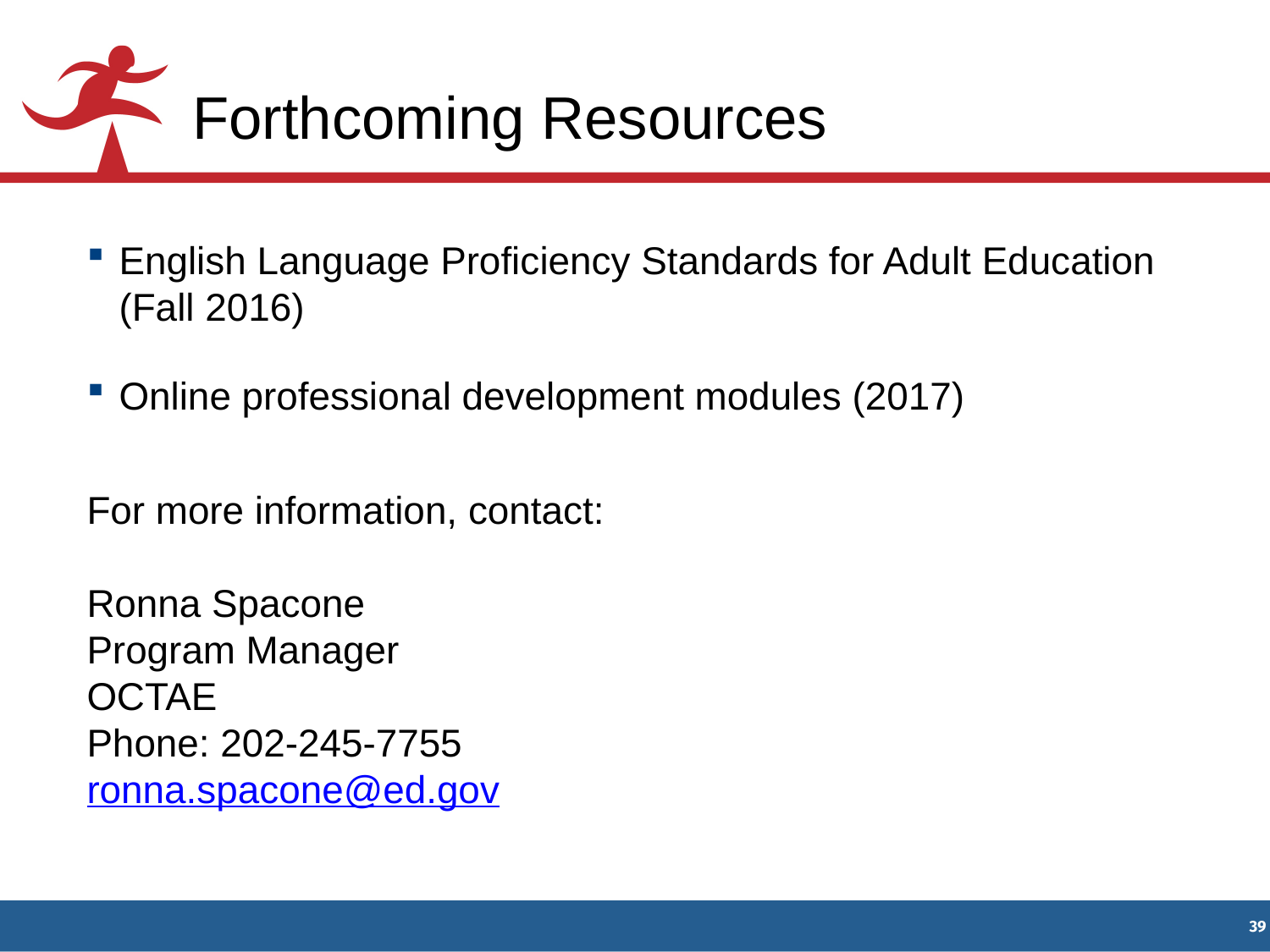

# Forthcoming Resources
English Language Proficiency Standards for Adult Education (Fall 2016)
Online professional development modules (2017)

For more information, contact:

Ronna Spacone
Program Manager
OCTAE
Phone: 202-245-7755
ronna.spacone@ed.gov